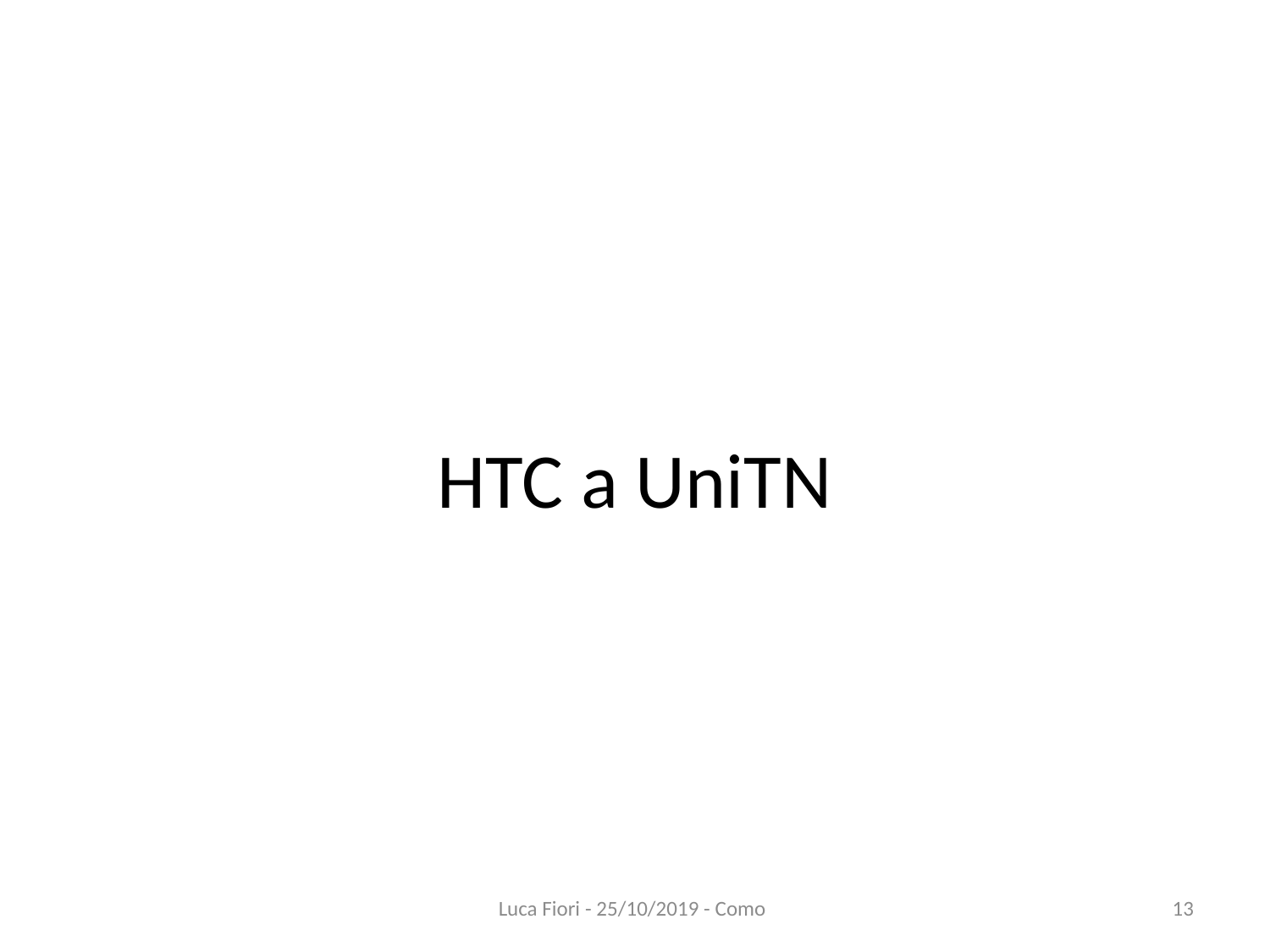

# HTC a UniTN
Luca Fiori - 25/10/2019 - Como
13